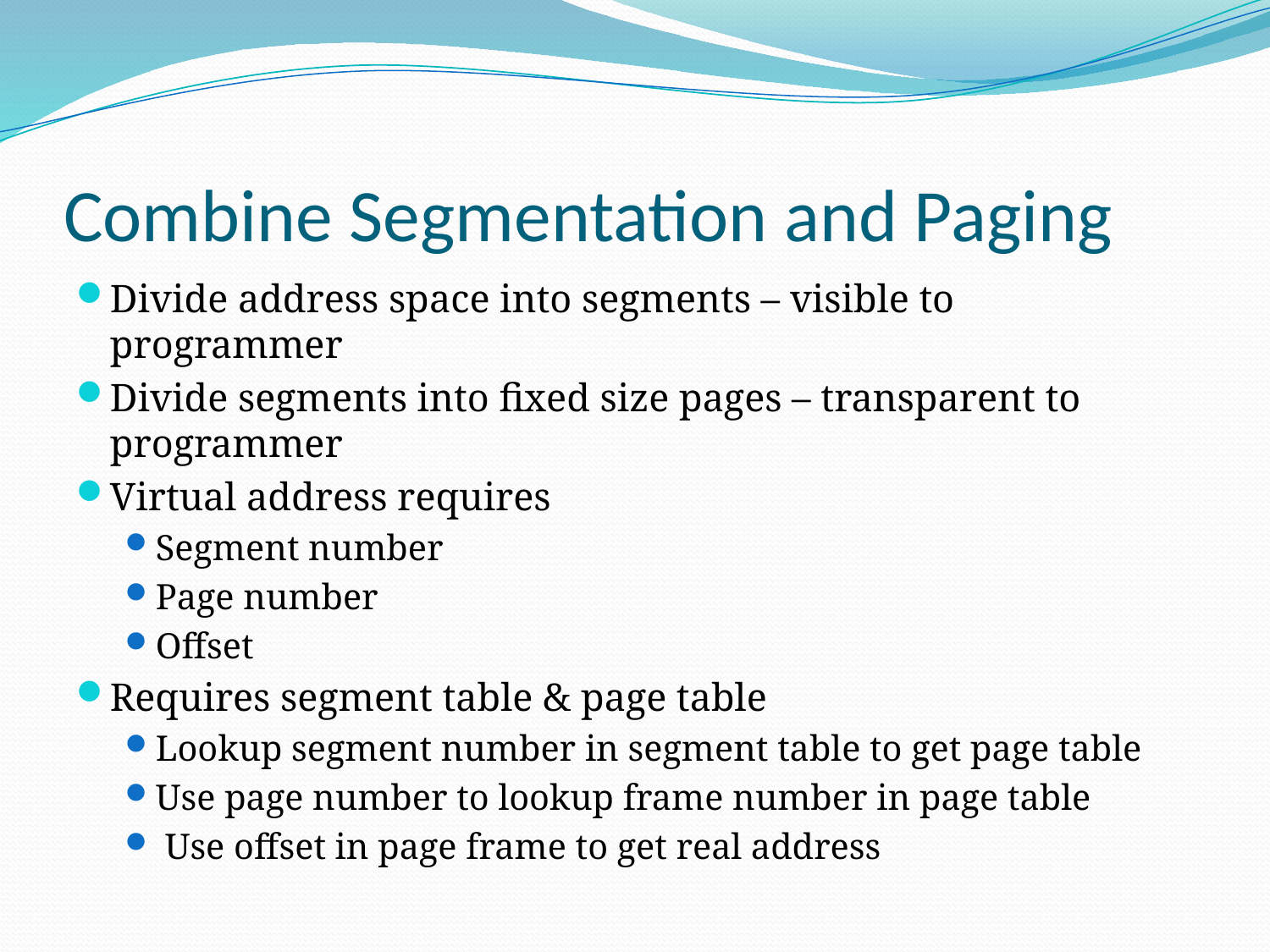

# Combine Segmentation and Paging
Divide address space into segments – visible to programmer
Divide segments into fixed size pages – transparent to programmer
Virtual address requires
Segment number
Page number
Offset
Requires segment table & page table
Lookup segment number in segment table to get page table
Use page number to lookup frame number in page table
 Use offset in page frame to get real address